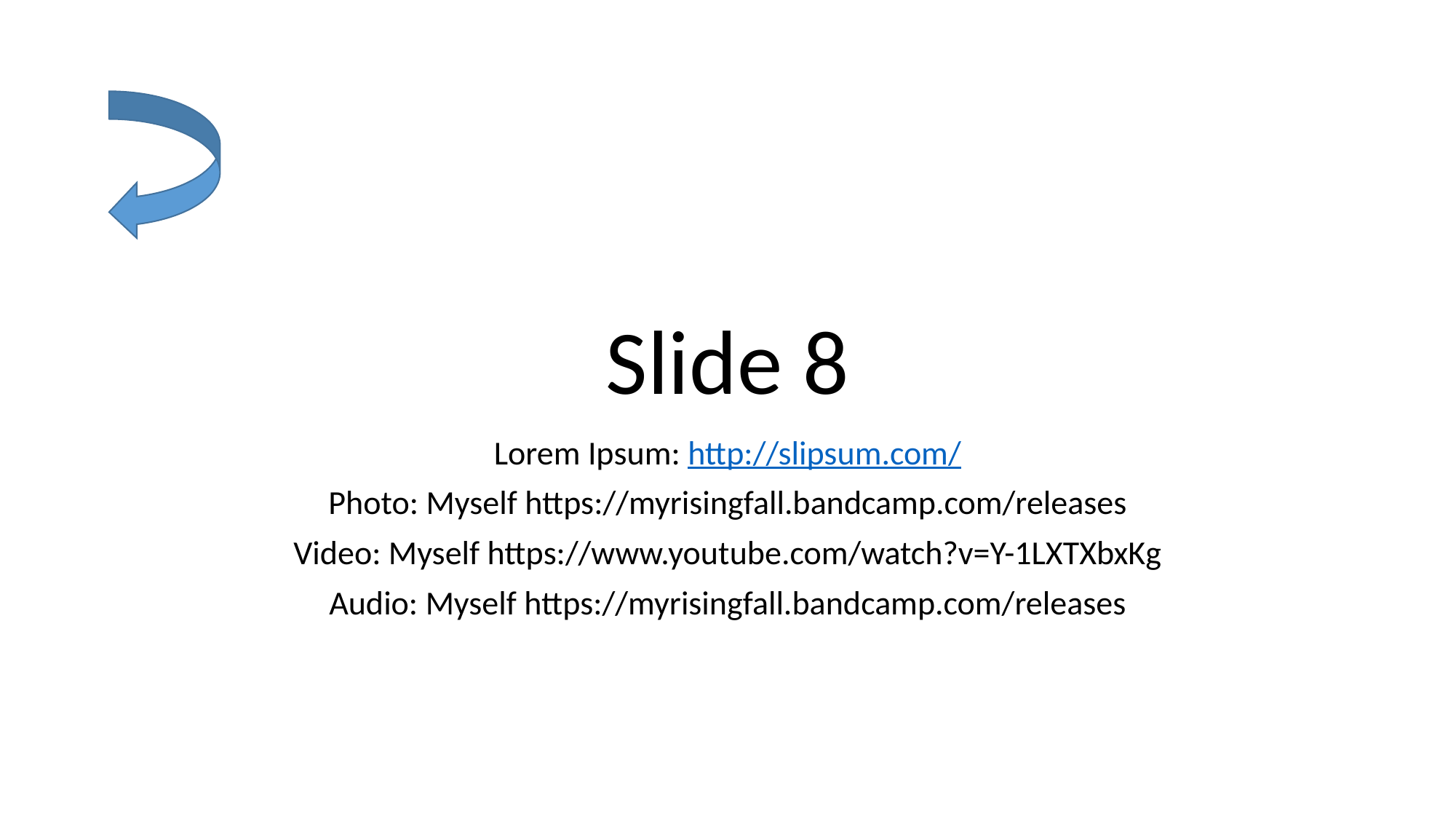

# Slide 8
Lorem Ipsum: http://slipsum.com/
Photo: Myself https://myrisingfall.bandcamp.com/releases
Video: Myself https://www.youtube.com/watch?v=Y-1LXTXbxKg
Audio: Myself https://myrisingfall.bandcamp.com/releases